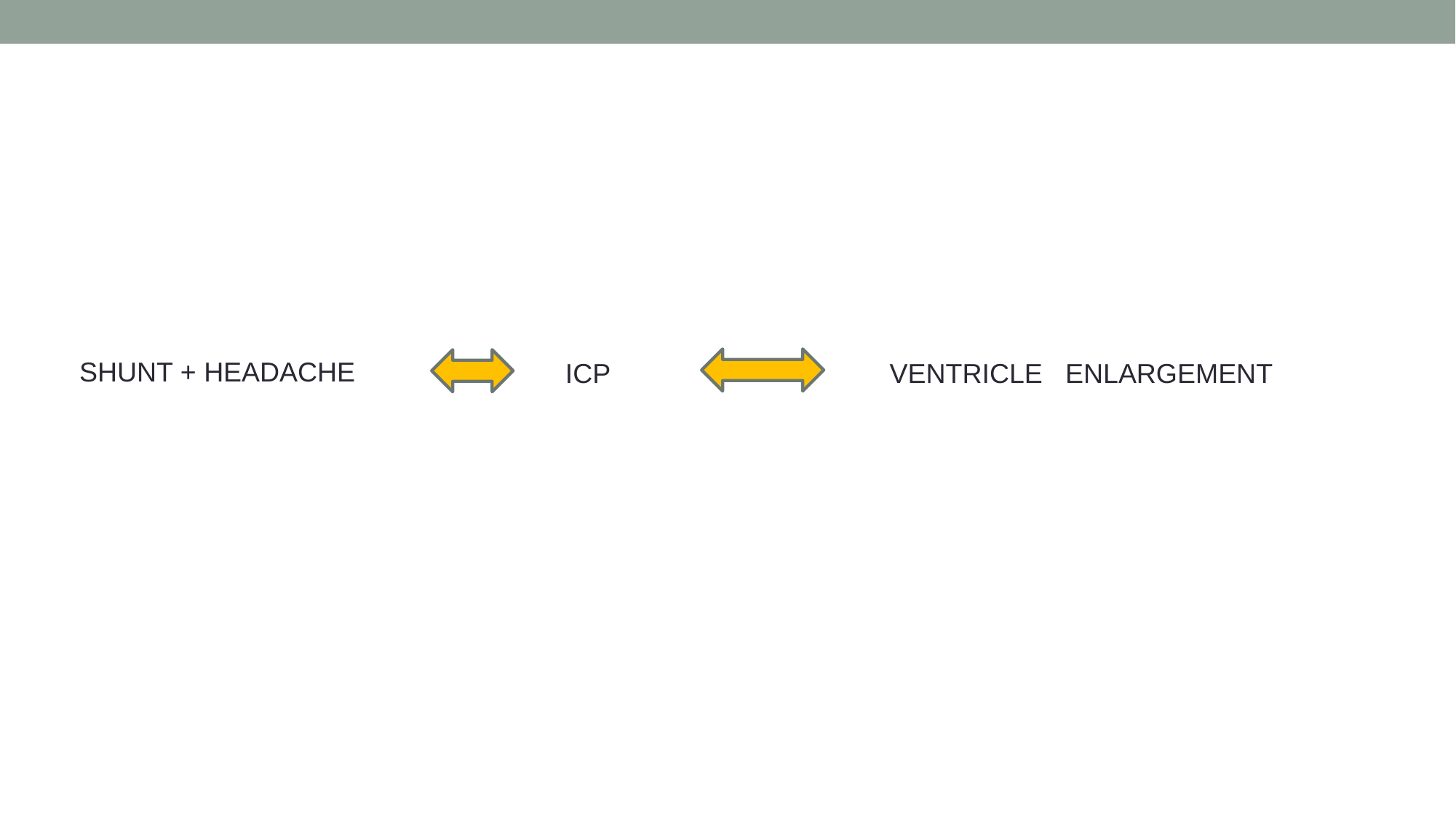

#

SHUNT + HEADACHE

ICP
VENTRICLE   ENLARGEMENT